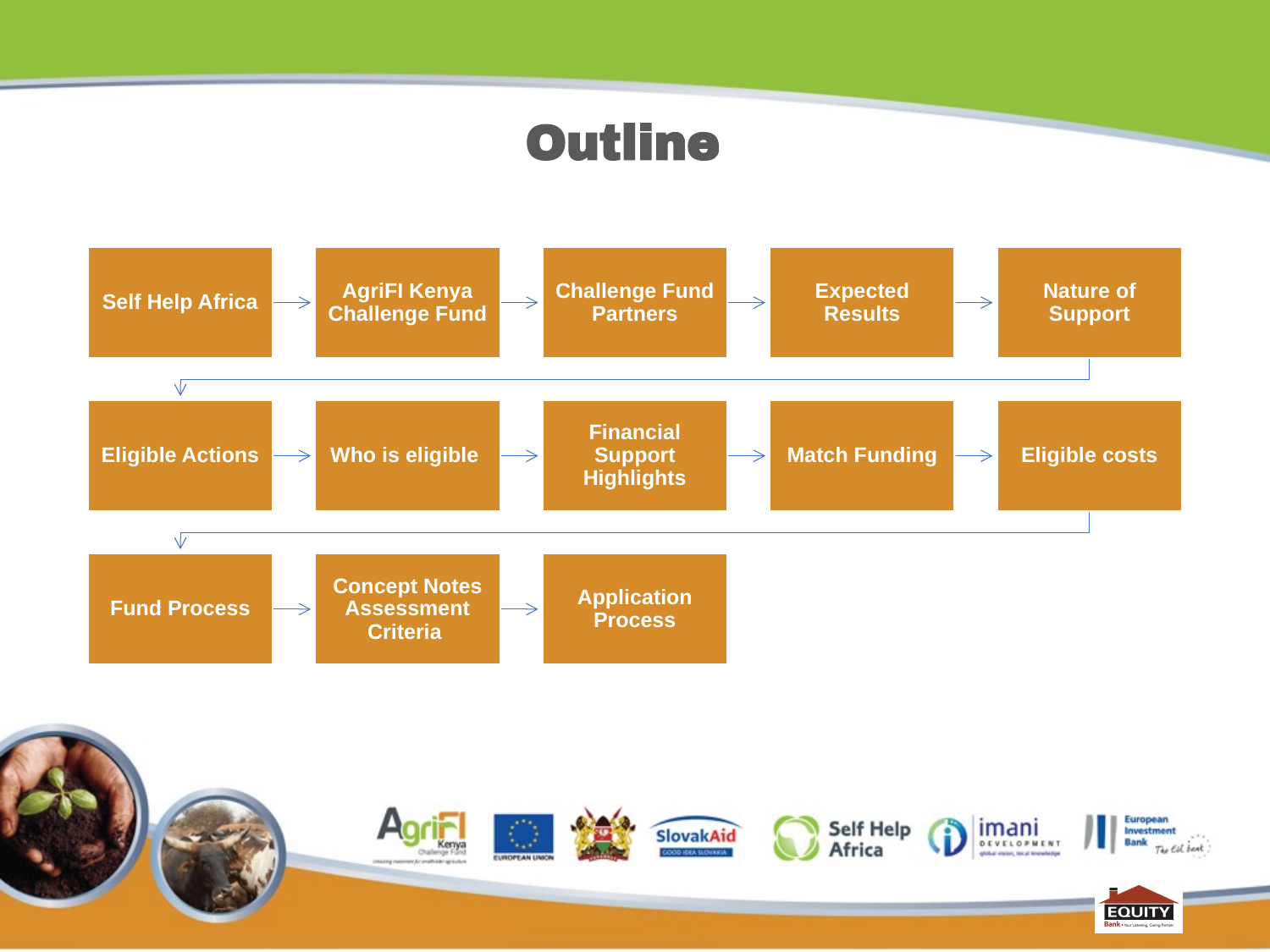

# Outline

Self Help Africa

AgriFI Kenya Challenge Fund

Challenge Fund Partners

Expected Results

Nature of Support

Eligible Actions

Who is eligible

Financial Support Highlights

Match Funding

Eligible costs

Fund Process

Concept Notes Assessment Criteria
Application Process